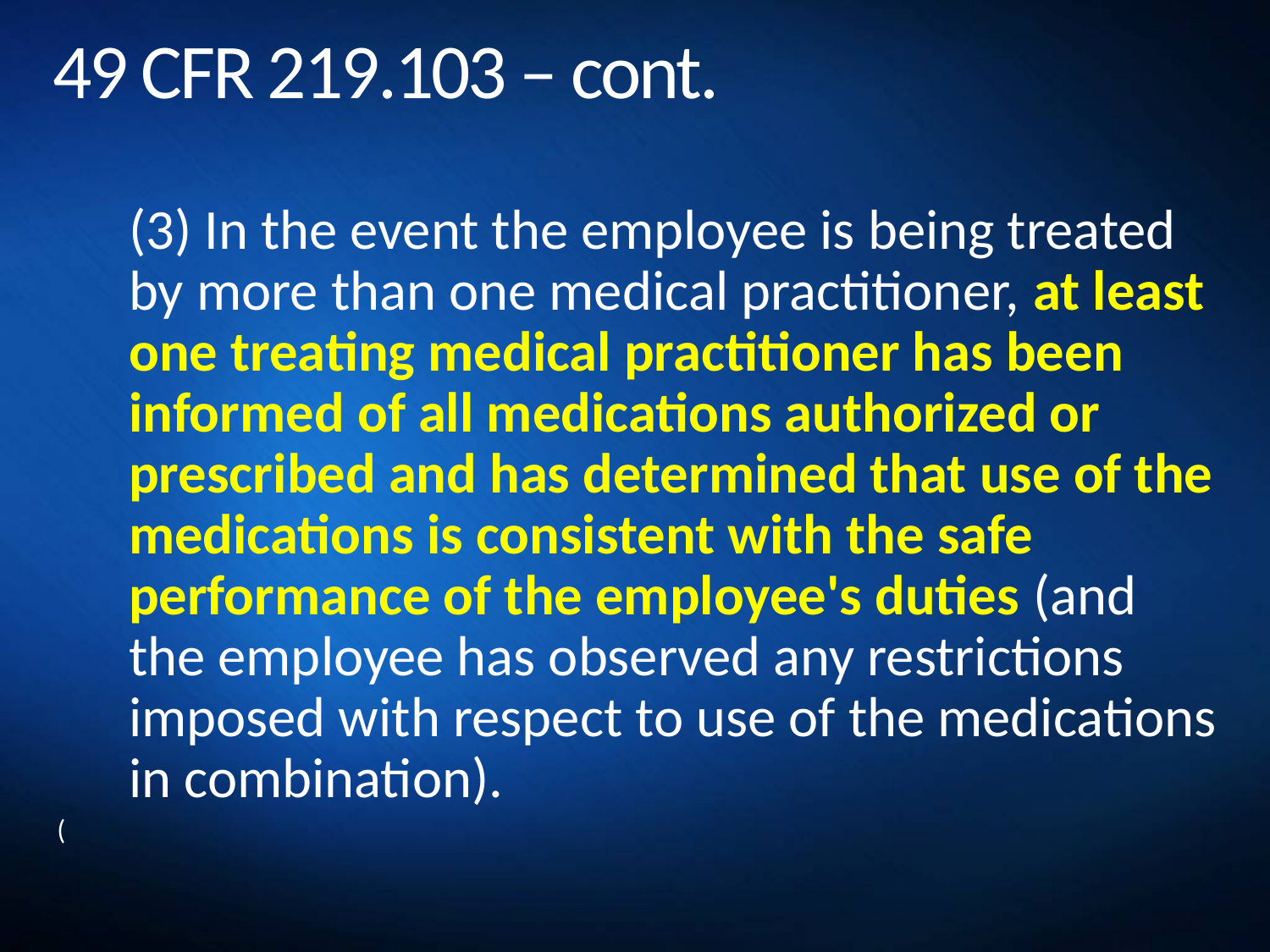

# 49 CFR 219.103 – cont.
(3) In the event the employee is being treated by more than one medical practitioner, at least one treating medical practitioner has been informed of all medications authorized or prescribed and has determined that use of the medications is consistent with the safe performance of the employee's duties (and the employee has observed any restrictions imposed with respect to use of the medications in combination).
(